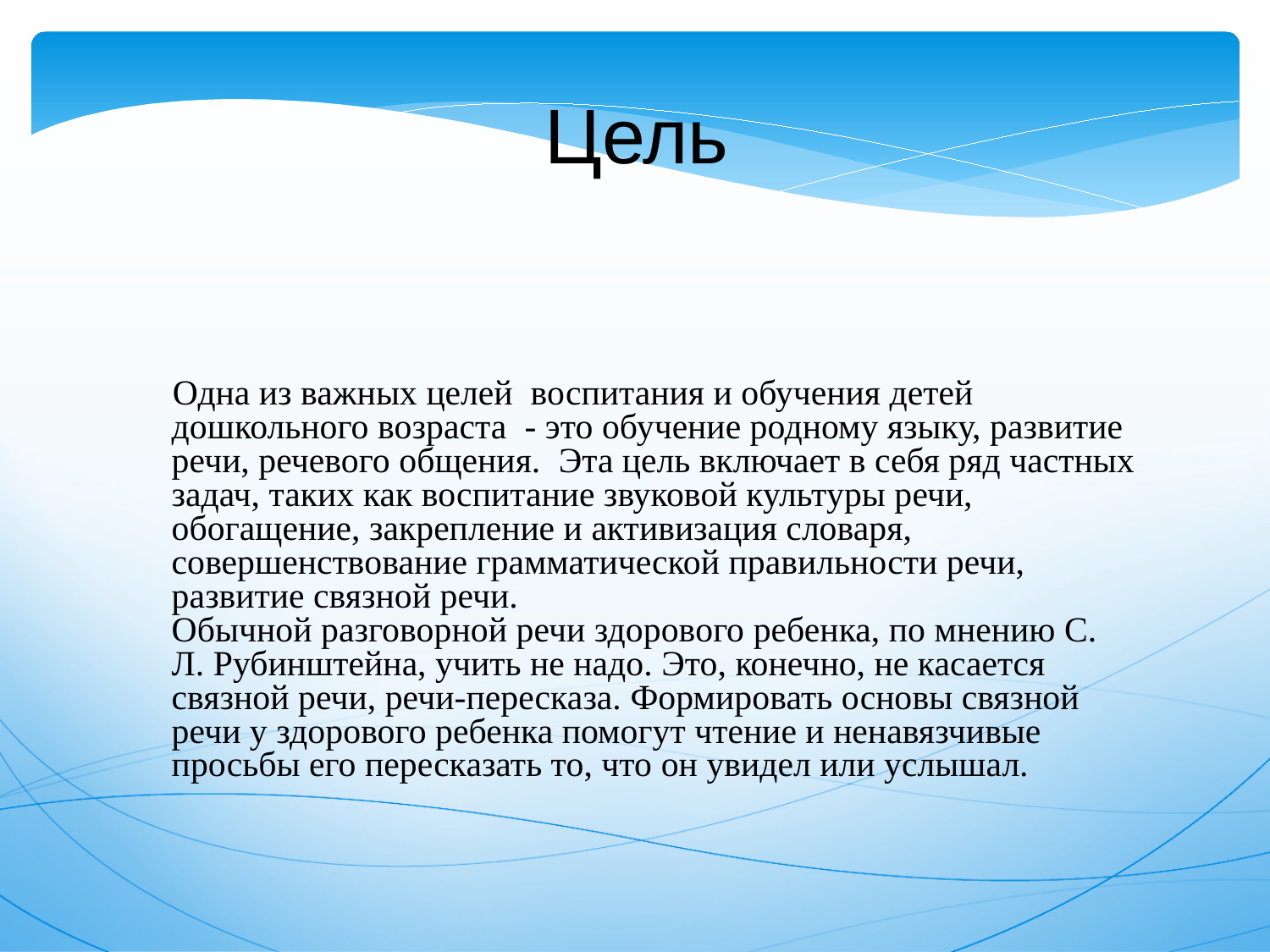

Одна из важных целей  воспитания и обучения детей дошкольного возраста  - это обучение родному языку, развитие речи, речевого общения.  Эта цель включает в себя ряд частных задач, таких как воспитание звуковой культуры речи, обогащение, закрепление и активизация словаря, совершенствование грамматической правильности речи, развитие связной речи.
Обычной разговорной речи здорового ребенка, по мнению С. Л. Рубинштейна, учить не надо. Это, конечно, не касается связной речи, речи-пересказа. Формировать основы связной речи у здорового ребенка помогут чтение и ненавязчивые просьбы его пересказать то, что он увидел или услышал.
Цель